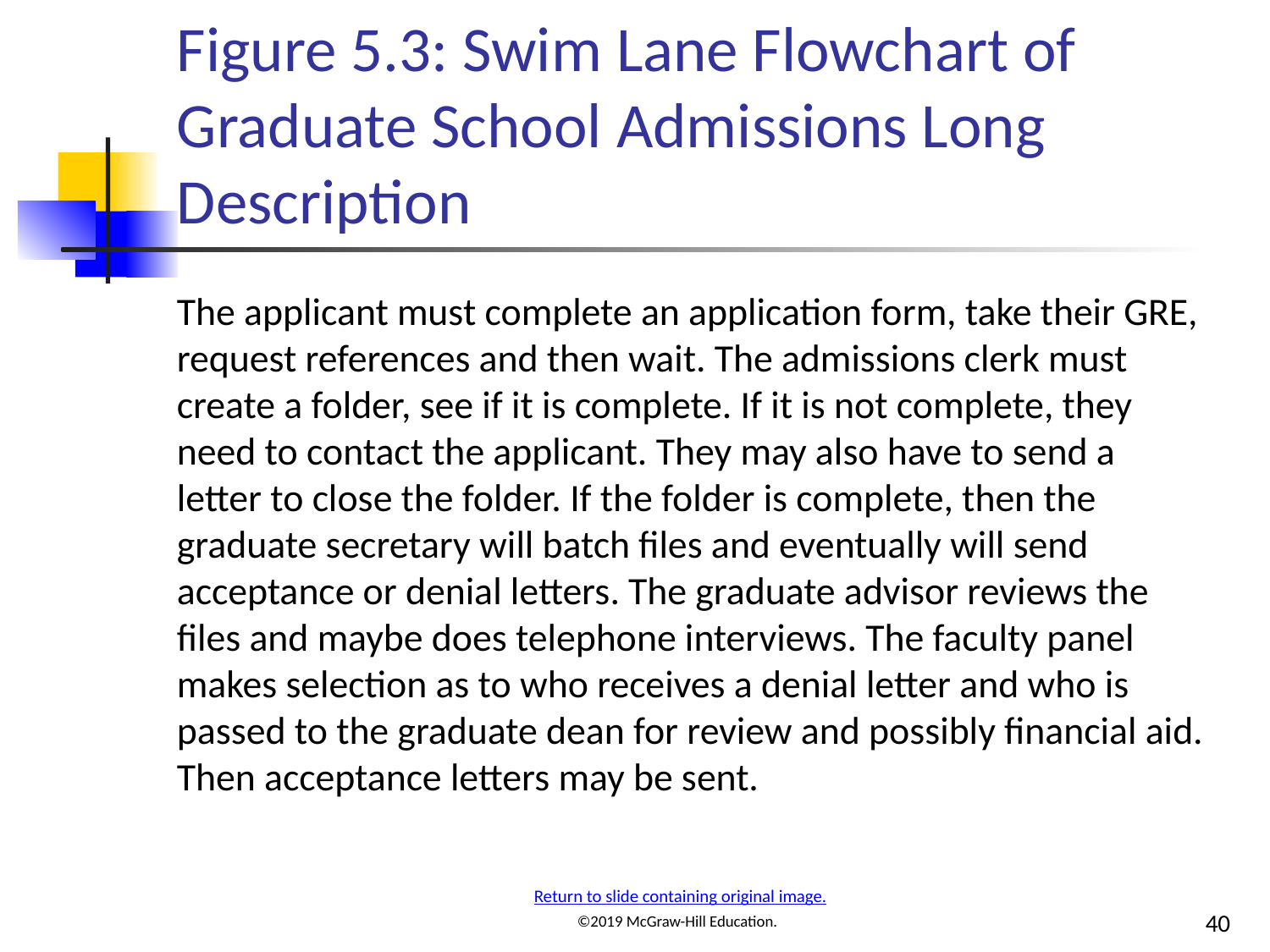

# Figure 5.3: Swim Lane Flowchart of Graduate School Admissions Long Description
The applicant must complete an application form, take their GRE, request references and then wait. The admissions clerk must create a folder, see if it is complete. If it is not complete, they need to contact the applicant. They may also have to send a letter to close the folder. If the folder is complete, then the graduate secretary will batch files and eventually will send acceptance or denial letters. The graduate advisor reviews the files and maybe does telephone interviews. The faculty panel makes selection as to who receives a denial letter and who is passed to the graduate dean for review and possibly financial aid. Then acceptance letters may be sent.
Return to slide containing original image.